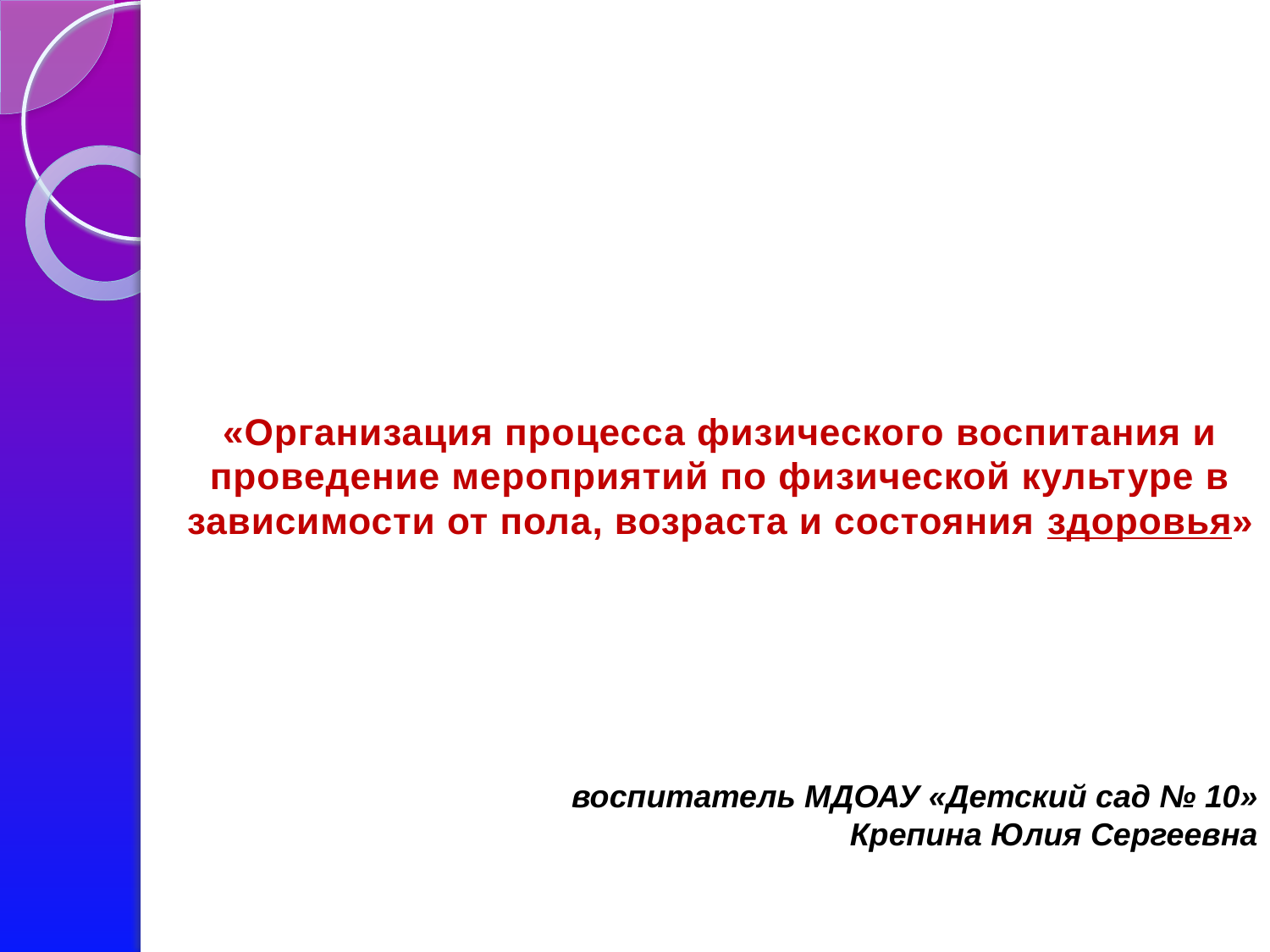

# «Организация процесса физического воспитания и проведение мероприятий по физической культуре в зависимости от пола, возраста и состояния здоровья»

 воспитатель МДОАУ «Детский сад № 10»
Крепина Юлия Сергеевна